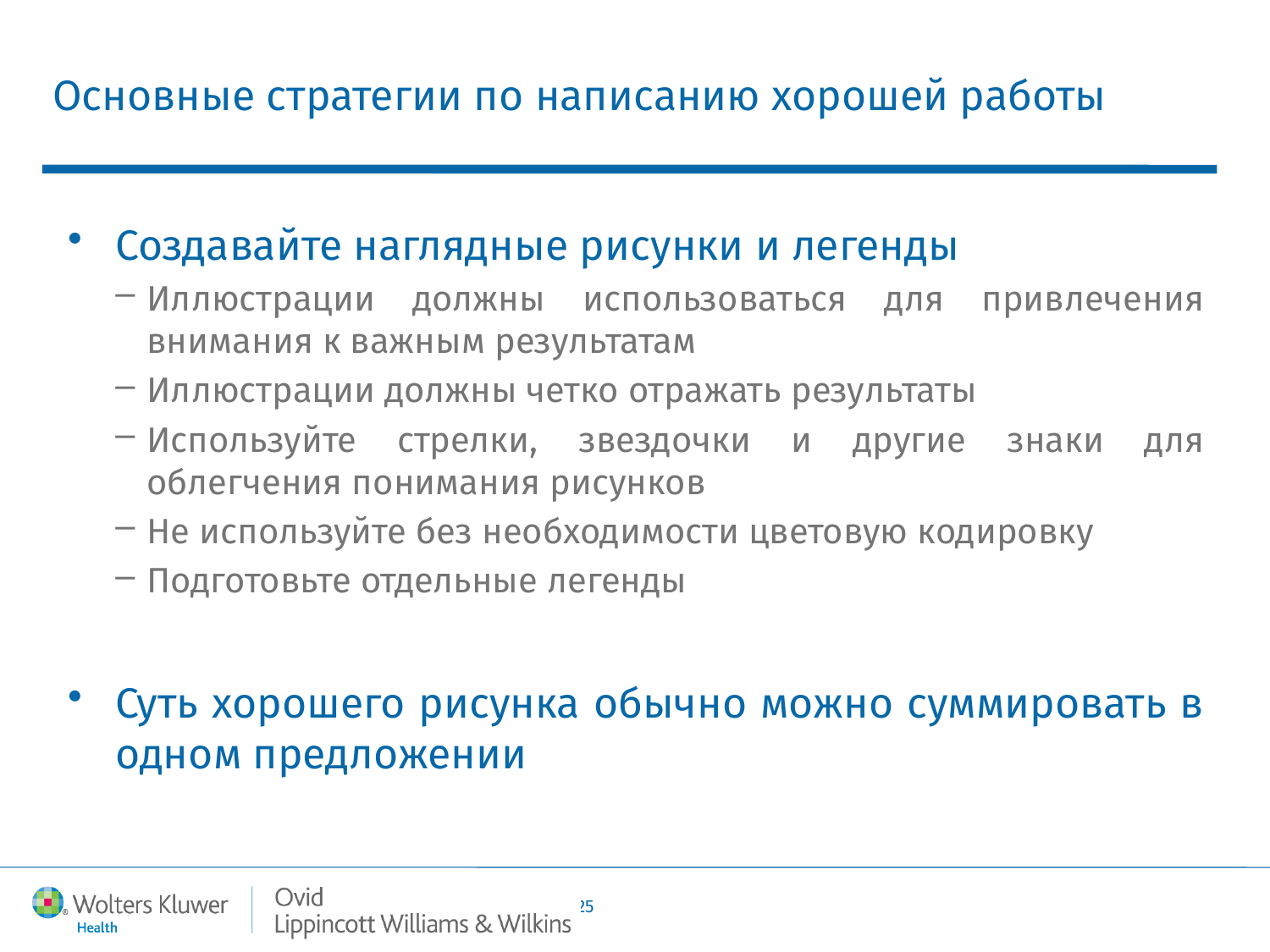

# Основные стратегии по написанию хорошей работы
Создавайте наглядные рисунки и легенды
Иллюстрации должны использоваться для привлечения внимания к важным результатам
Иллюстрации должны четко отражать результаты
Используйте стрелки, звездочки и другие знаки для облегчения понимания рисунков
Не используйте без необходимости цветовую кодировку
Подготовьте отдельные легенды

Суть хорошего рисунка обычно можно суммировать в одном предложении